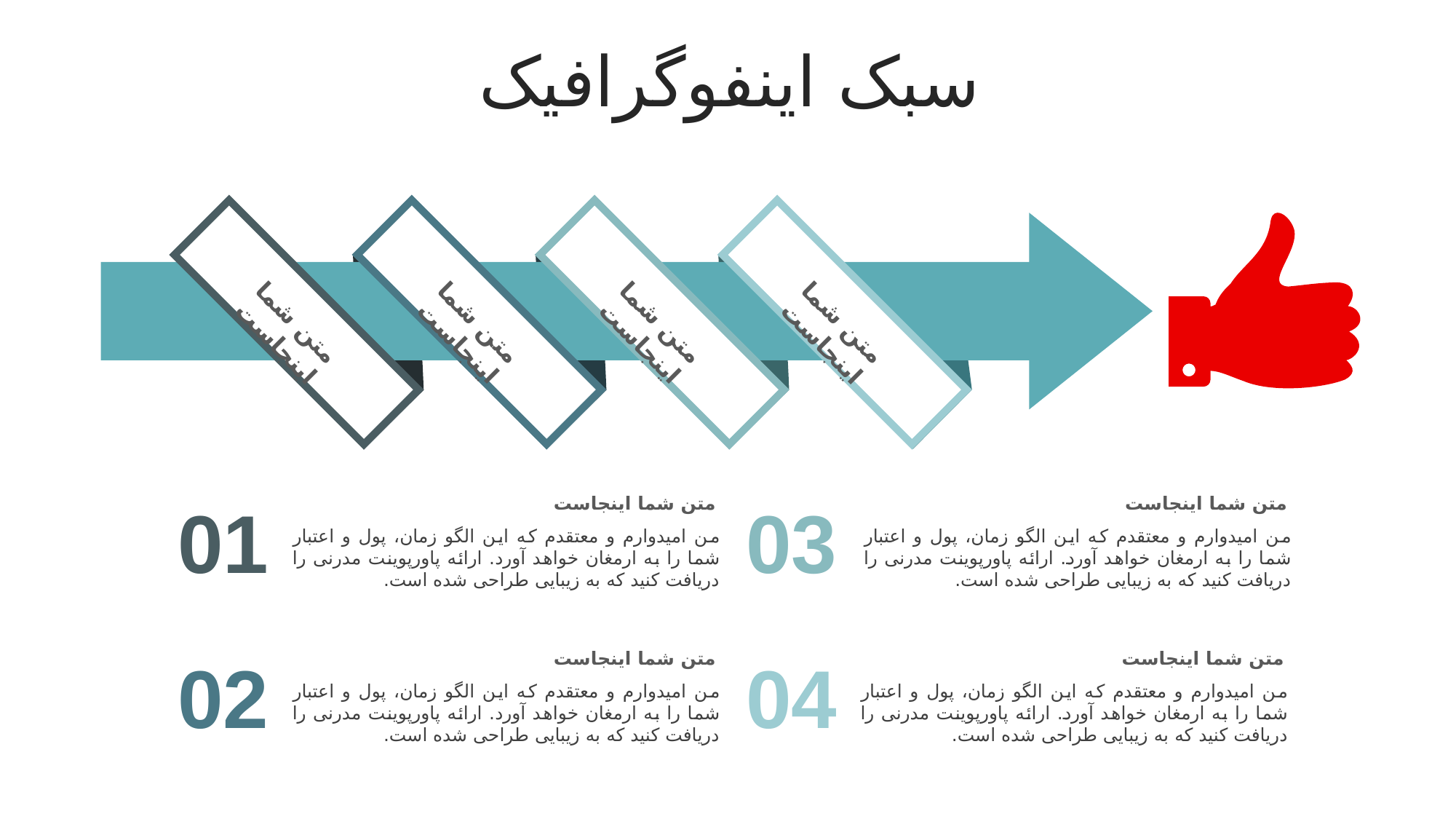

سبک اینفوگرافیک

متن شما اینجاست
متن شما اینجاست
متن شما اینجاست
متن شما اینجاست
متن شما اینجاست
من امیدوارم و معتقدم که این الگو زمان، پول و اعتبار شما را به ارمغان خواهد آورد. ارائه پاورپوینت مدرنی را دریافت کنید که به زیبایی طراحی شده است.
متن شما اینجاست
من امیدوارم و معتقدم که این الگو زمان، پول و اعتبار شما را به ارمغان خواهد آورد. ارائه پاورپوینت مدرنی را دریافت کنید که به زیبایی طراحی شده است.
01
03
متن شما اینجاست
من امیدوارم و معتقدم که این الگو زمان، پول و اعتبار شما را به ارمغان خواهد آورد. ارائه پاورپوینت مدرنی را دریافت کنید که به زیبایی طراحی شده است.
متن شما اینجاست
من امیدوارم و معتقدم که این الگو زمان، پول و اعتبار شما را به ارمغان خواهد آورد. ارائه پاورپوینت مدرنی را دریافت کنید که به زیبایی طراحی شده است.
02
04